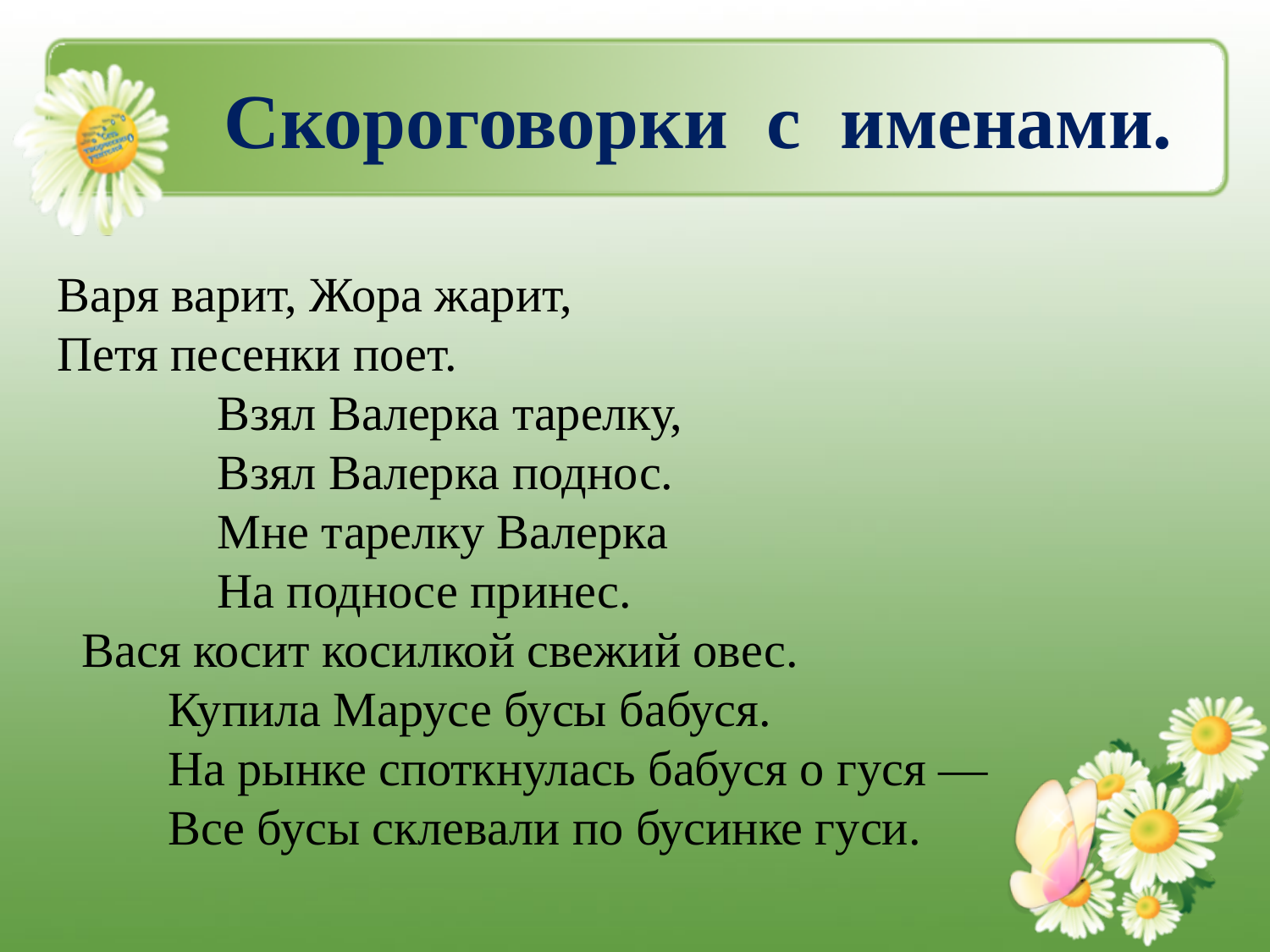

# Скороговорки  с  именами.
Варя варит, Жора жарит,
Петя песенки поет.
             Взял Валерка тарелку,
             Взял Валерка поднос.
             Мне тарелку Валерка
             На подносе принес.
  Вася косит косилкой свежий овес.
         Купила Марусе бусы бабуся.
         На рынке споткнулась бабуся о гуся —
         Все бусы склевали по бусинке гуси.